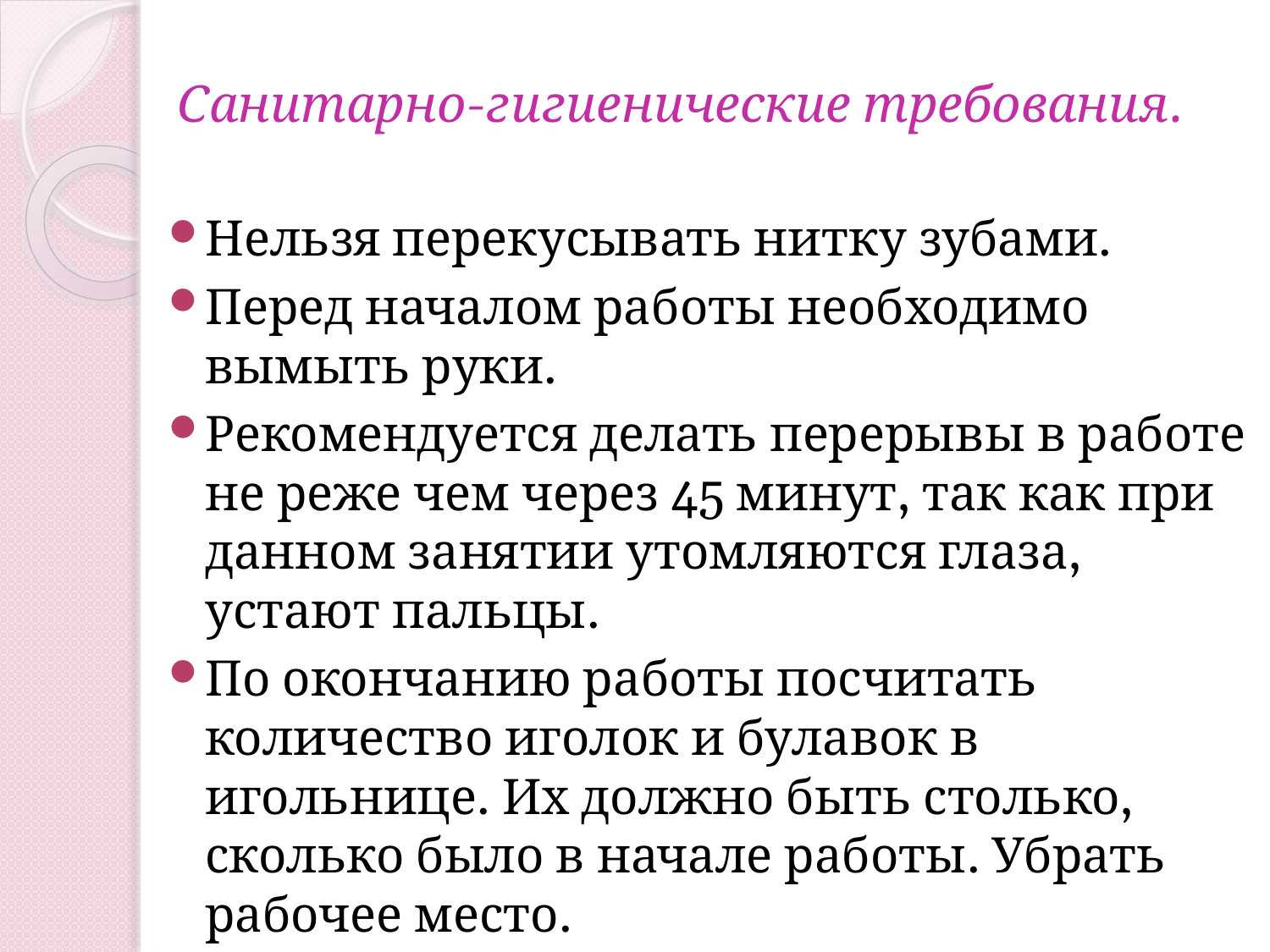

# Санитарно-гигиенические требования.
Нельзя перекусывать нитку зубами.
Перед началом работы необходимо вымыть руки.
Рекомендуется делать перерывы в работе не реже чем через 45 минут, так как при данном занятии утомляются глаза, устают пальцы.
По окончанию работы посчитать количество иголок и булавок в игольнице. Их должно быть столько, сколько было в начале работы. Убрать рабочее место.